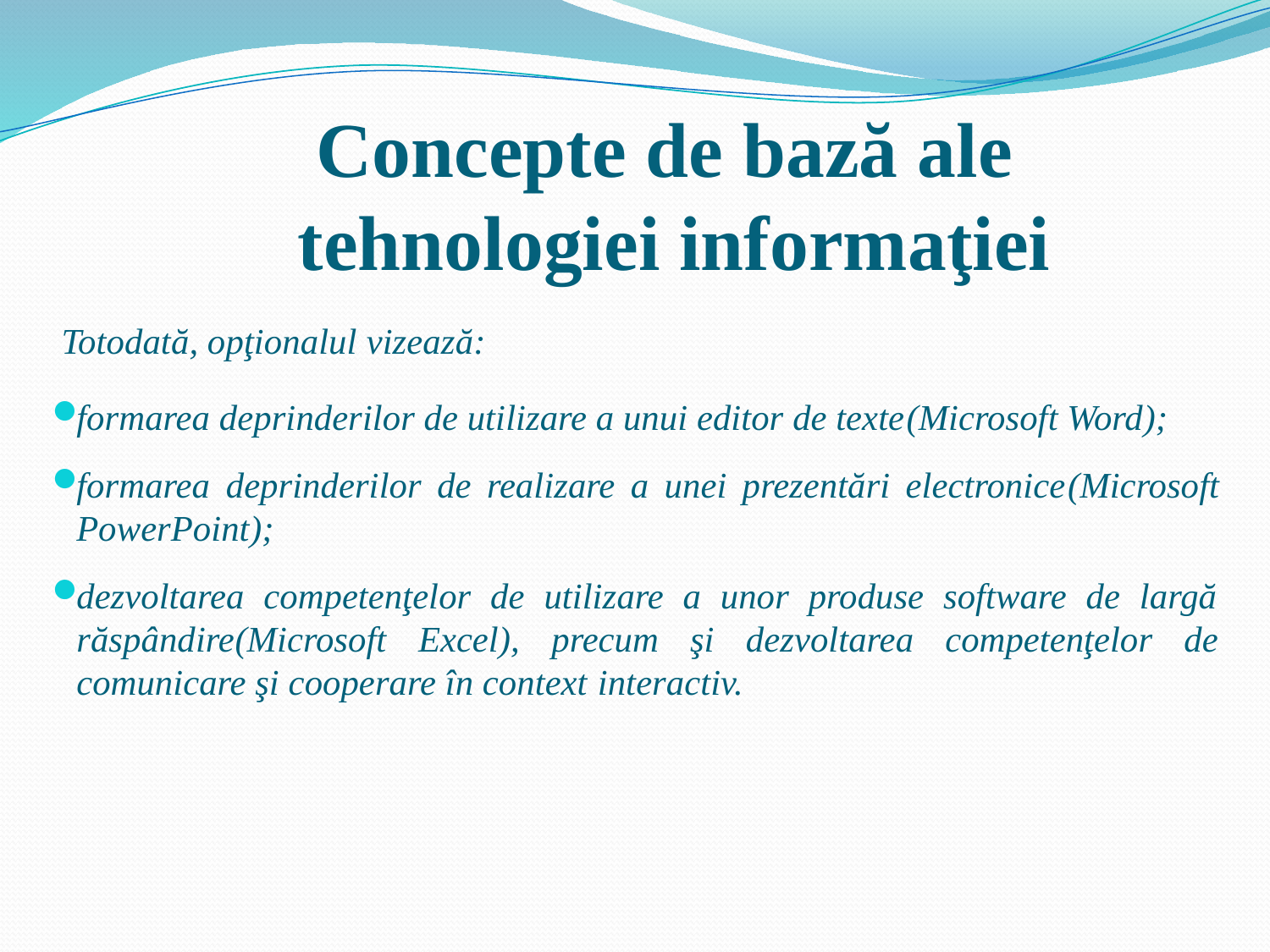

# Concepte de bază ale tehnologiei informaţiei

 Totodată, opţionalul vizează:

formarea deprinderilor de utilizare a unui editor de texte(Microsoft Word);

formarea deprinderilor de realizare a unei prezentări electronice(Microsoft PowerPoint);

dezvoltarea competenţelor de utilizare a unor produse software de largă răspândire(Microsoft Excel), precum şi dezvoltarea competenţelor de comunicare şi cooperare în context interactiv.